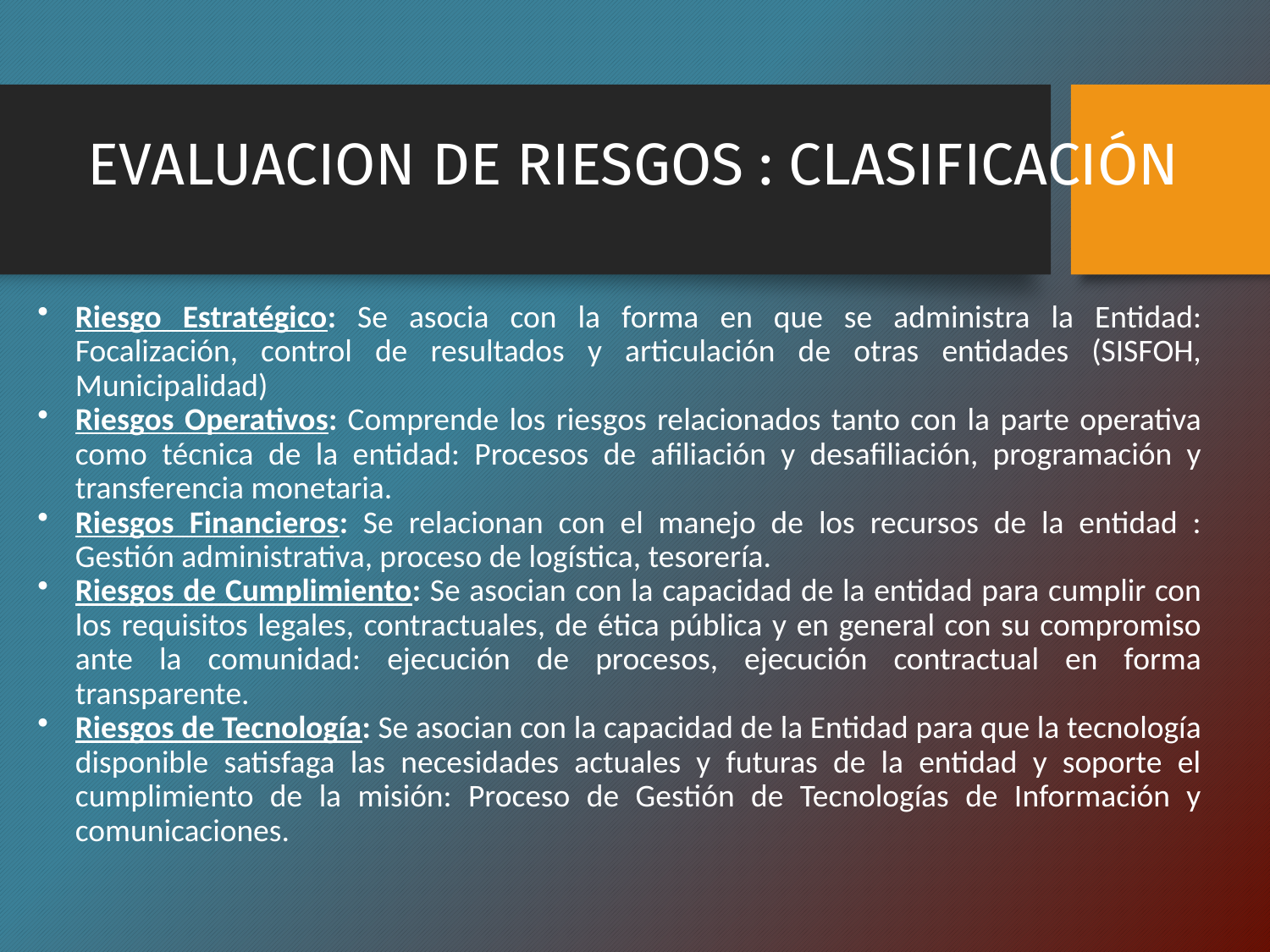

# EVALUACION DE RIESGOS : CLASIFICACIÓN
Riesgo Estratégico: Se asocia con la forma en que se administra la Entidad: Focalización, control de resultados y articulación de otras entidades (SISFOH, Municipalidad)
Riesgos Operativos: Comprende los riesgos relacionados tanto con la parte operativa como técnica de la entidad: Procesos de afiliación y desafiliación, programación y transferencia monetaria.
Riesgos Financieros: Se relacionan con el manejo de los recursos de la entidad : Gestión administrativa, proceso de logística, tesorería.
Riesgos de Cumplimiento: Se asocian con la capacidad de la entidad para cumplir con los requisitos legales, contractuales, de ética pública y en general con su compromiso ante la comunidad: ejecución de procesos, ejecución contractual en forma transparente.
Riesgos de Tecnología: Se asocian con la capacidad de la Entidad para que la tecnología disponible satisfaga las necesidades actuales y futuras de la entidad y soporte el cumplimiento de la misión: Proceso de Gestión de Tecnologías de Información y comunicaciones.